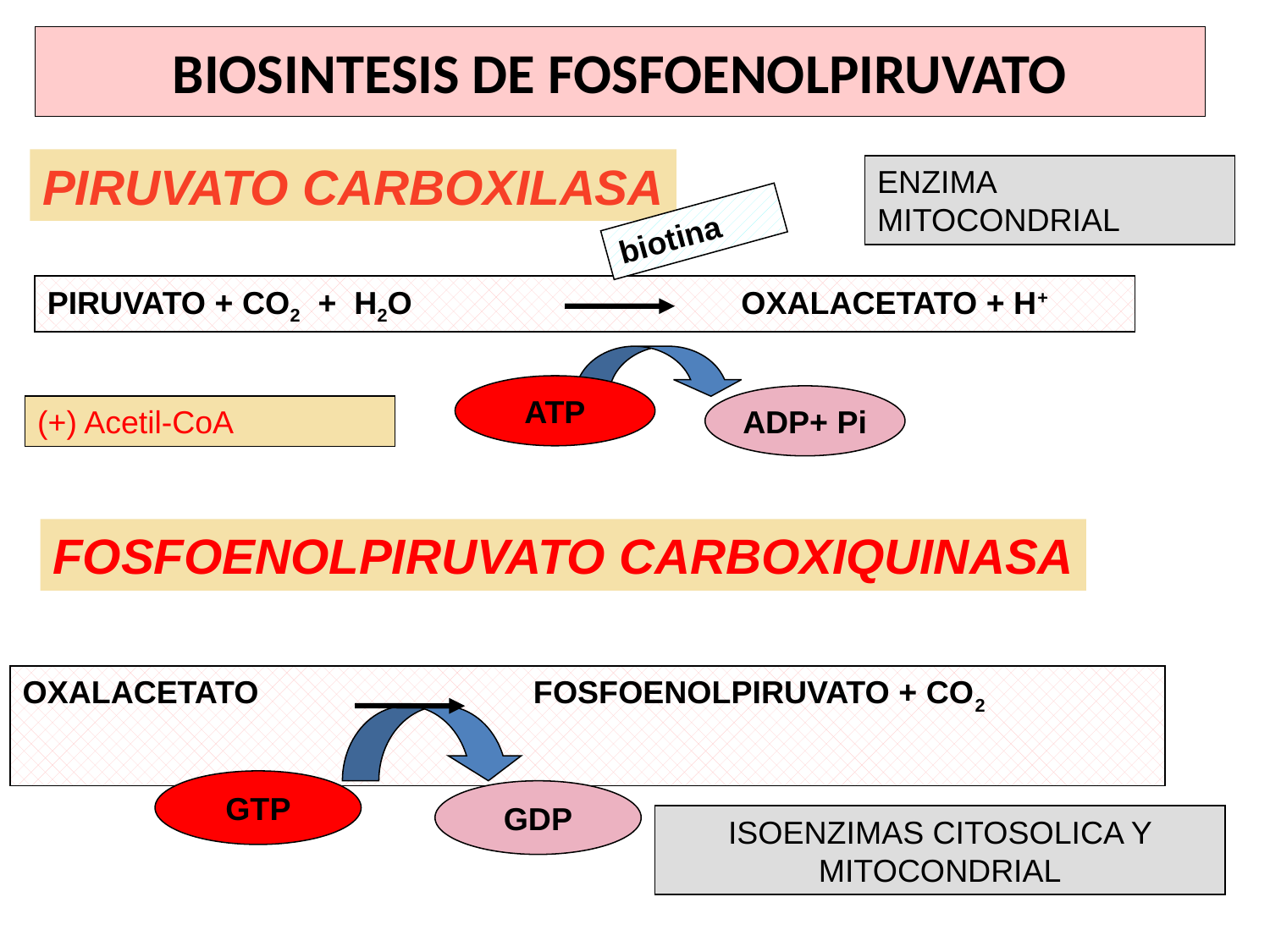

# BIOSINTESIS DE FOSFOENOLPIRUVATO
PIRUVATO CARBOXILASA
ENZIMA MITOCONDRIAL
biotina
PIRUVATO + CO2  +  H2O		                     OXALACETATO + H+

ATP
ADP+ Pi
(+) Acetil-CoA
FOSFOENOLPIRUVATO CARBOXIQUINASA
OXALACETATO 	                             FOSFOENOLPIRUVATO + CO2

GTP
GDP
ISOENZIMAS CITOSOLICA Y MITOCONDRIAL